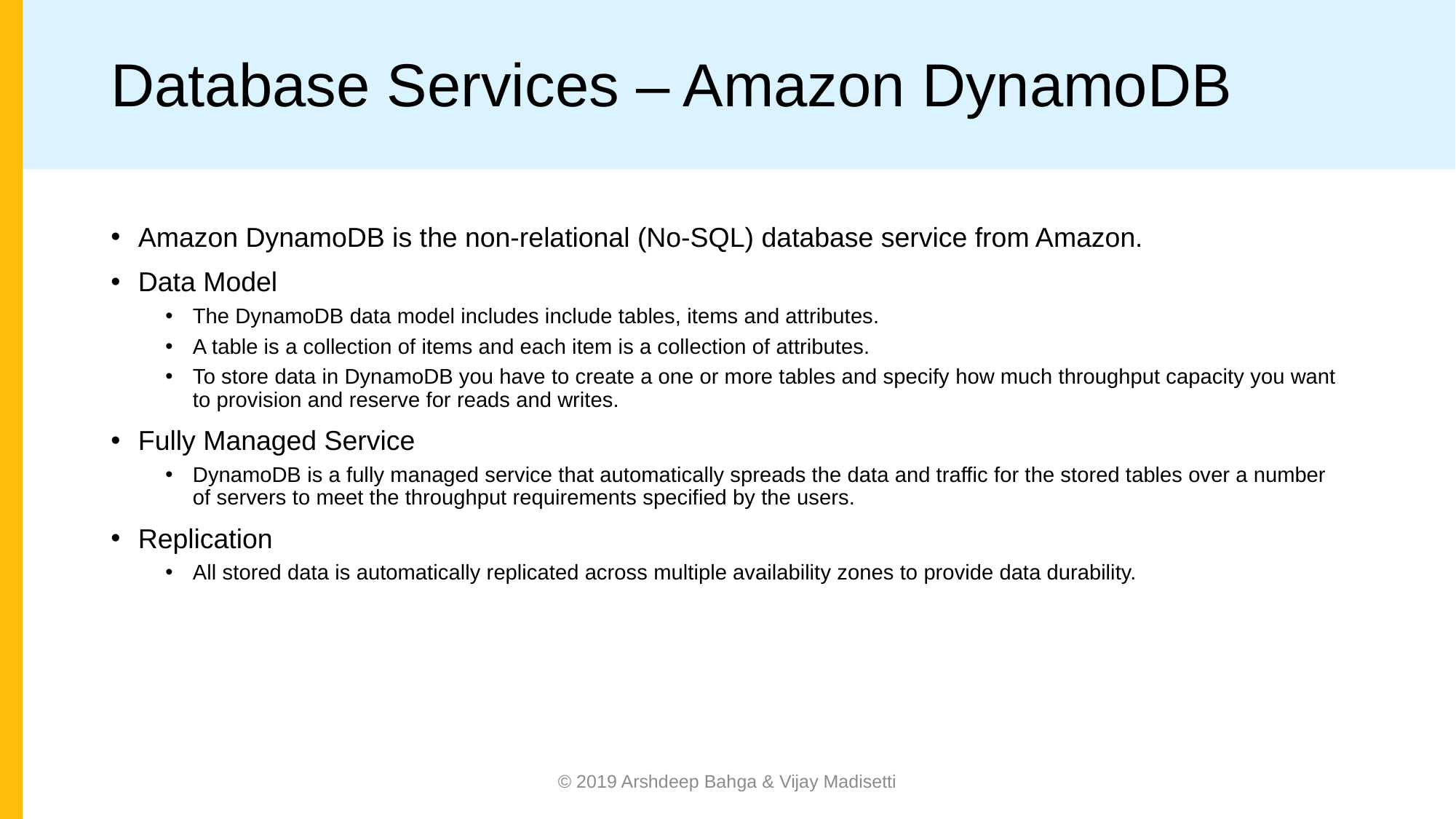

# Database Services – Amazon DynamoDB
Amazon DynamoDB is the non-relational (No-SQL) database service from Amazon.
Data Model
The DynamoDB data model includes include tables, items and attributes.
A table is a collection of items and each item is a collection of attributes.
To store data in DynamoDB you have to create a one or more tables and specify how much throughput capacity you want to provision and reserve for reads and writes.
Fully Managed Service
DynamoDB is a fully managed service that automatically spreads the data and traffic for the stored tables over a number of servers to meet the throughput requirements specified by the users.
Replication
All stored data is automatically replicated across multiple availability zones to provide data durability.
© 2019 Arshdeep Bahga & Vijay Madisetti